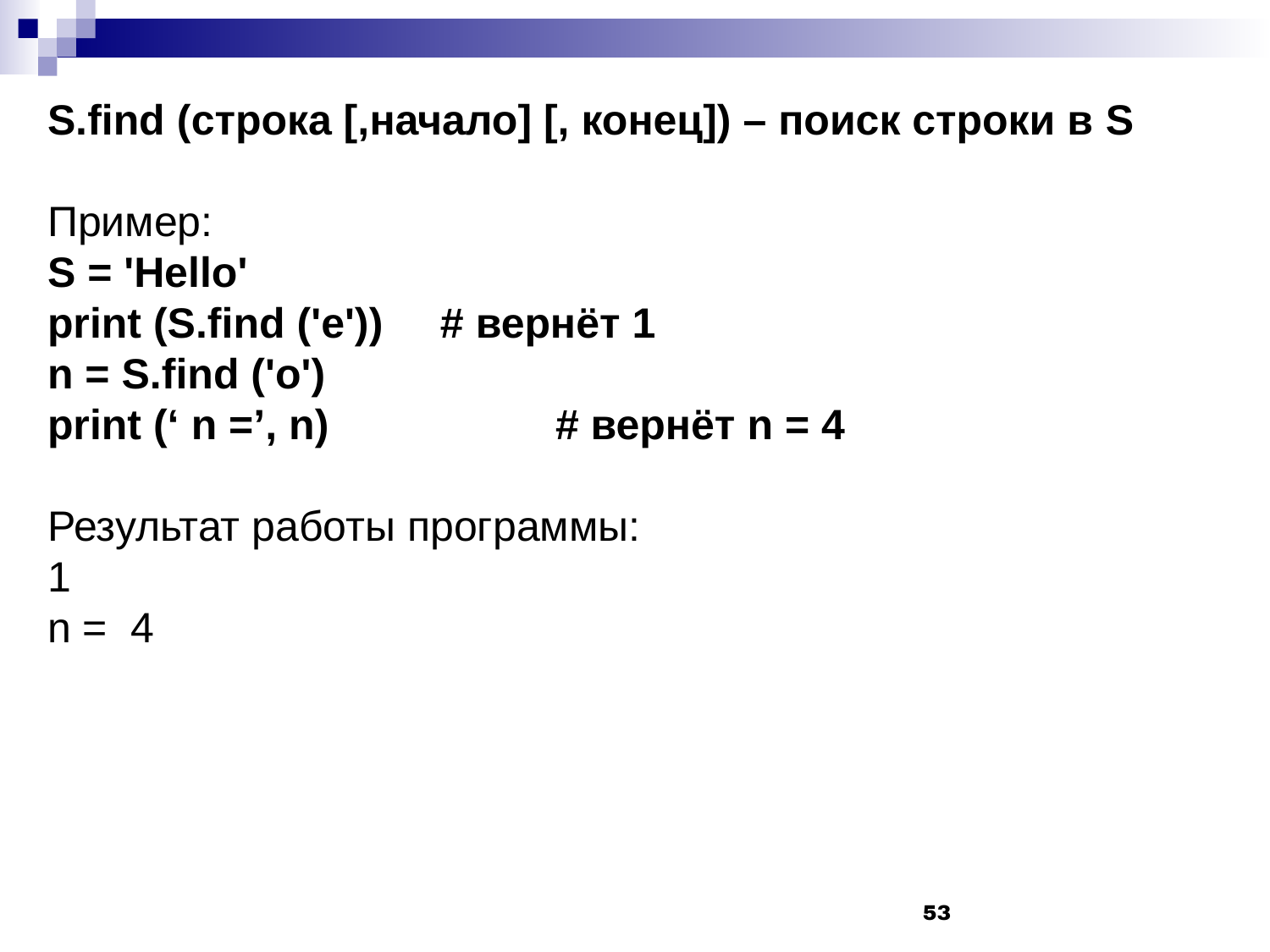

S.find (строка [,начало] [, конец]) – поиск строки в S

Пример:
S = 'Hello'
print (S.find ('e'))   	 # вернёт 1
n = S.find ('o')
print (‘ n =’, n)    		# вернёт n = 4

Результат работы программы:
1
n =  4
53